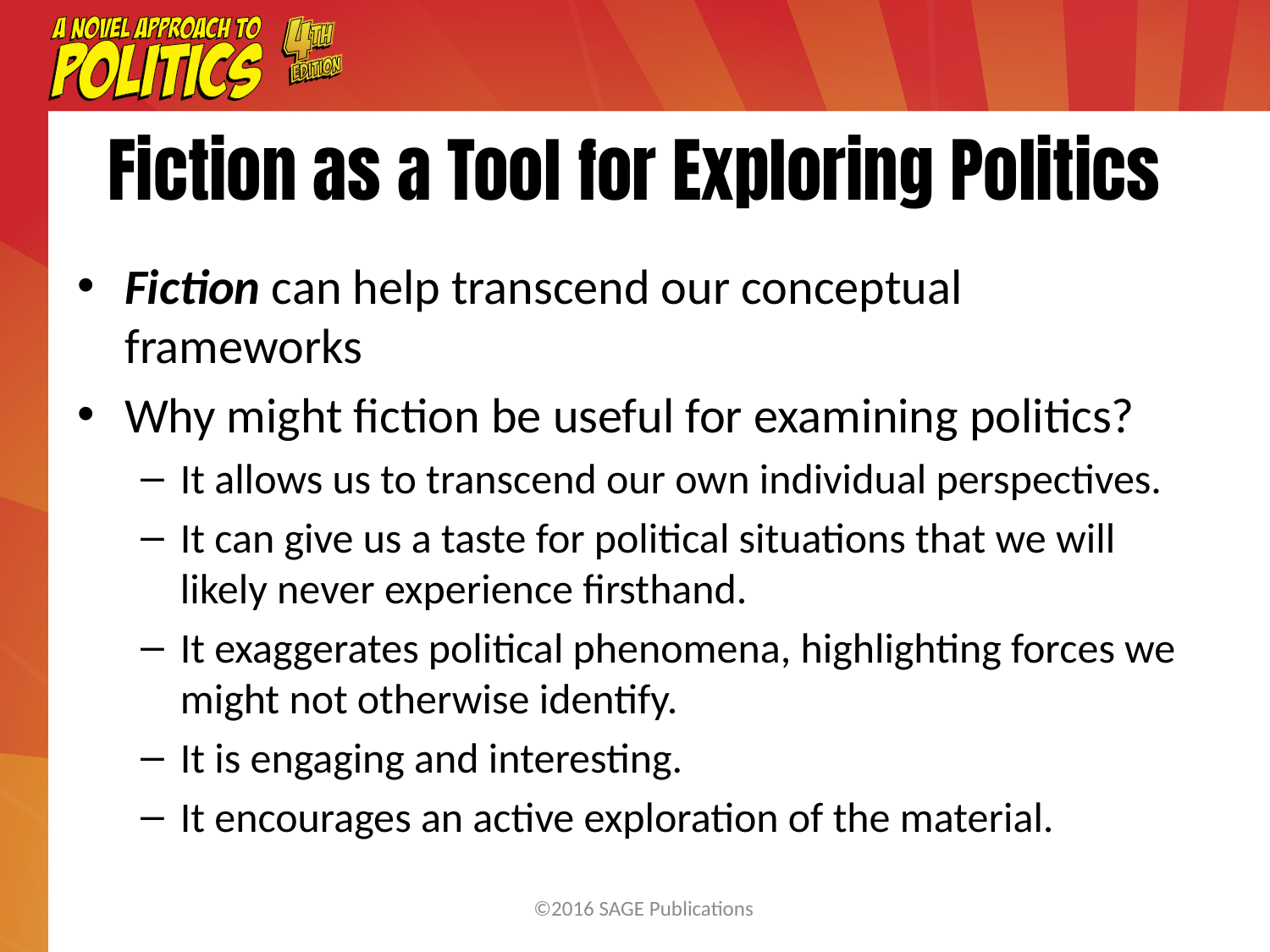

Fiction as a Tool for Exploring Politics
Fiction can help transcend our conceptual frameworks
Why might fiction be useful for examining politics?
It allows us to transcend our own individual perspectives.
It can give us a taste for political situations that we will likely never experience firsthand.
It exaggerates political phenomena, highlighting forces we might not otherwise identify.
It is engaging and interesting.
It encourages an active exploration of the material.